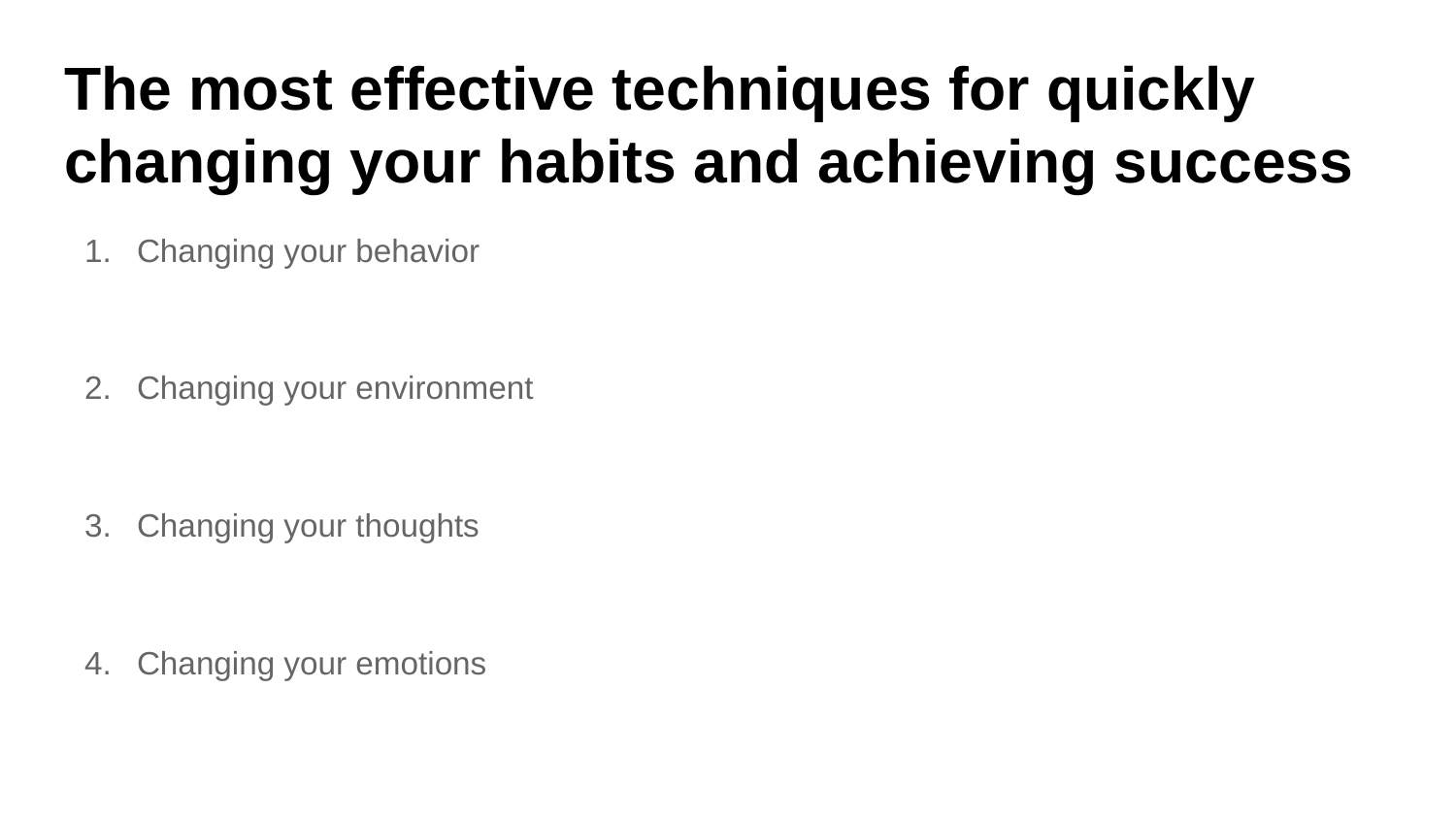

# The most effective techniques for quickly changing your habits and achieving success
Changing your behavior

Changing your environment

Changing your thoughts

Changing your emotions